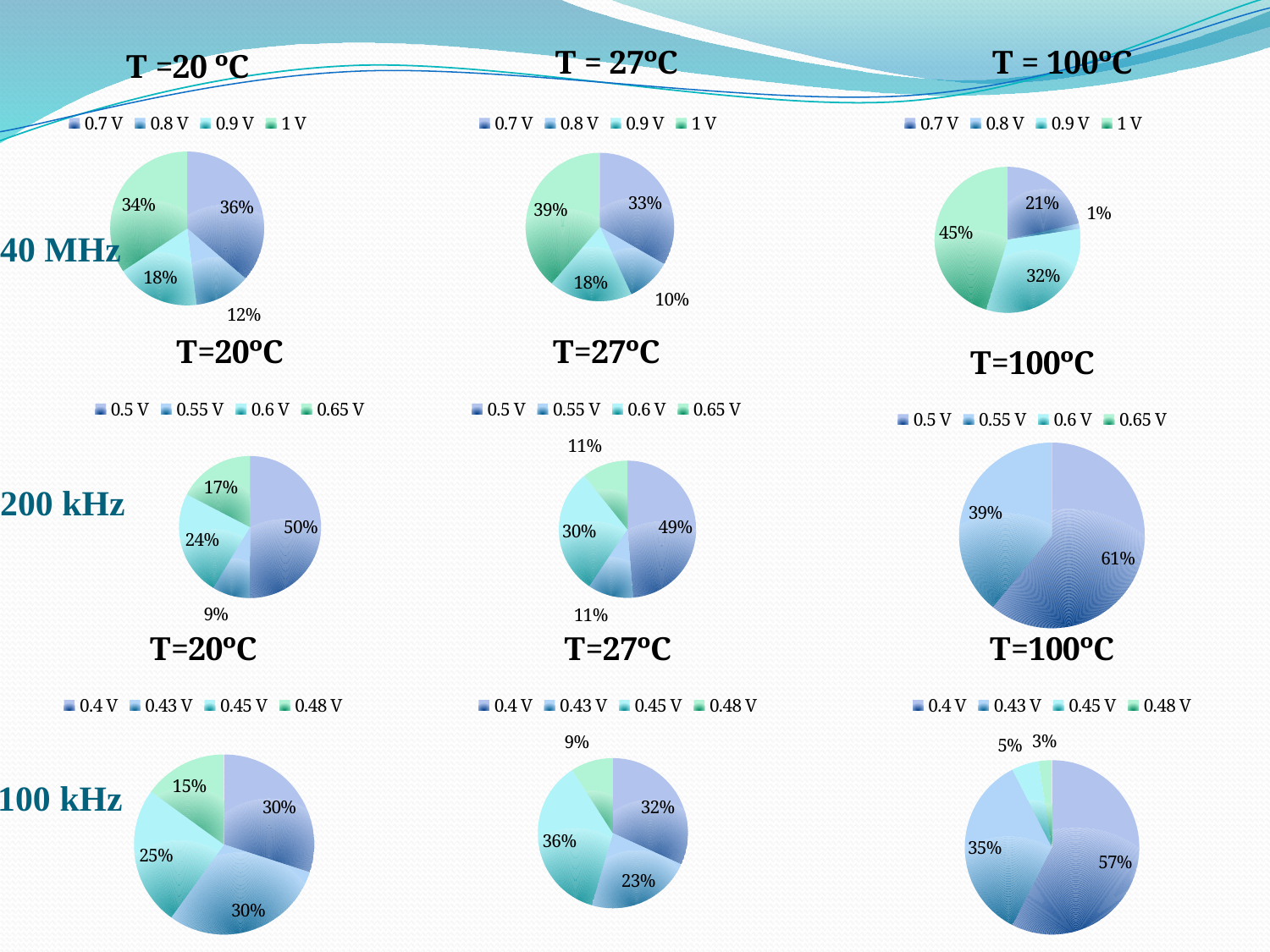

### Chart: T =20 ºC

| Category |  |
|---|---|
| 0.7 V | 0.362745098039216 |
| 0.8 V | 0.11764705882352902 |
| 0.9 V | 0.1764705882352941 |
| 1 V | 0.3431372549019608 |

### Chart: T = 27ºC

| Category |  |
|---|---|
| 0.7 V | 0.3333333333333332 |
| 0.8 V | 0.0967741935483872 |
| 0.9 V | 0.1827956989247311 |
| 1 V | 0.3870967741935484 |

### Chart: T = 100ºC

| Category |  |  |
|---|---|---|
| 0.7 V | 0.214285714285714 | 0.0 |
| 0.8 V | 0.011904761904761911 | 0.0 |
| 0.9 V | 0.3214285714285725 | 0.0 |
| 1 V | 0.45238095238095244 | 0.0 |
# 40 MHz

### Chart: T=20ºC

| Category |  |
|---|---|
| 0.5 V | 0.6216216216216227 |
| 0.55 V | 0.108108108108108 |
| 0.6 V | 0.2972972972972972 |
| 0.65 V | 0.21621621621621612 |

### Chart: T=27ºC

| Category |  |
|---|---|
| 0.5 V | 0.48648648648648724 |
| 0.55 V | 0.108108108108108 |
| 0.6 V | 0.2972972972972972 |
| 0.65 V | 0.108108108108108 |

### Chart: T=100ºC

| Category |  |
|---|---|
| 0.5 V | 0.6756756756756773 |
| 0.55 V | 0.432432432432432 |
| 0.6 V | 0.0 |
| 0.65 V | 0.0 |
200 kHz

### Chart: T=20ºC

| Category |  |
|---|---|
| 0.4 V | 0.3000000000000002 |
| 0.43 V | 0.3000000000000002 |
| 0.45 V | 0.25 |
| 0.48 V | 0.1500000000000001 |

### Chart: T=27ºC

| Category |  |
|---|---|
| 0.4 V | 0.3500000000000002 |
| 0.43 V | 0.25 |
| 0.45 V | 0.4 |
| 0.48 V | 0.1 |

### Chart: T=100ºC

| Category |  |
|---|---|
| 0.4 V | 0.5750000000000004 |
| 0.43 V | 0.3500000000000002 |
| 0.45 V | 0.05 |
| 0.48 V | 0.025000000000000012 |
100 kHz